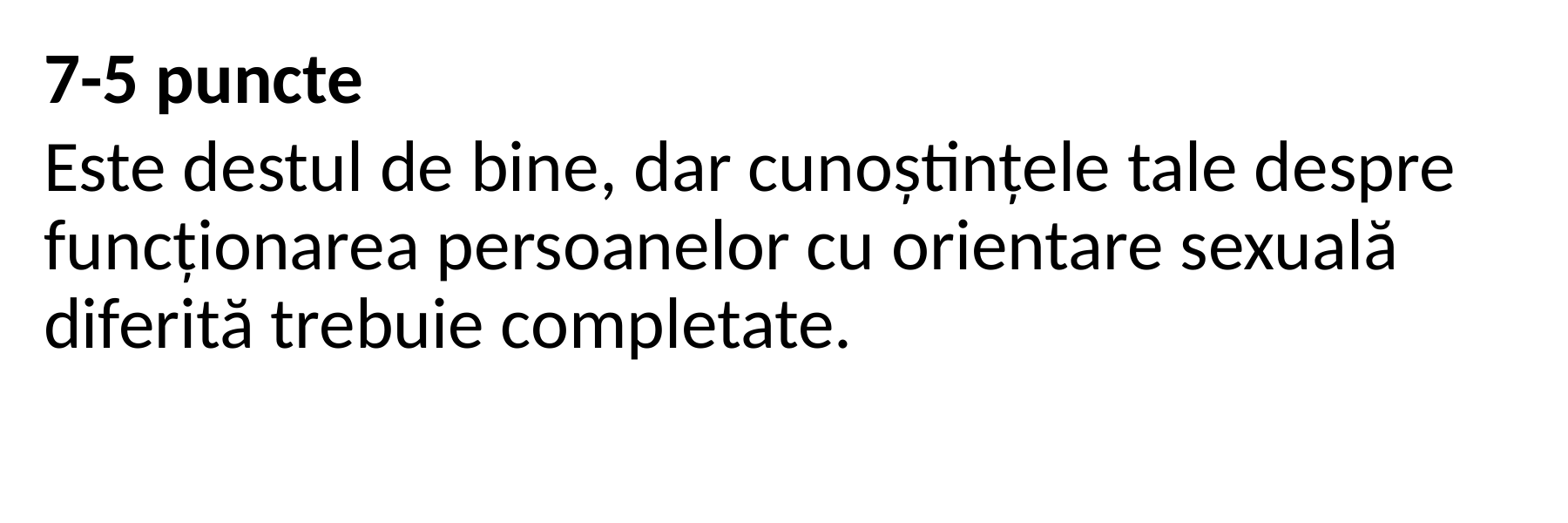

7-5 puncte
Este destul de bine, dar cunoștințele tale despre funcționarea persoanelor cu orientare sexuală diferită trebuie completate.